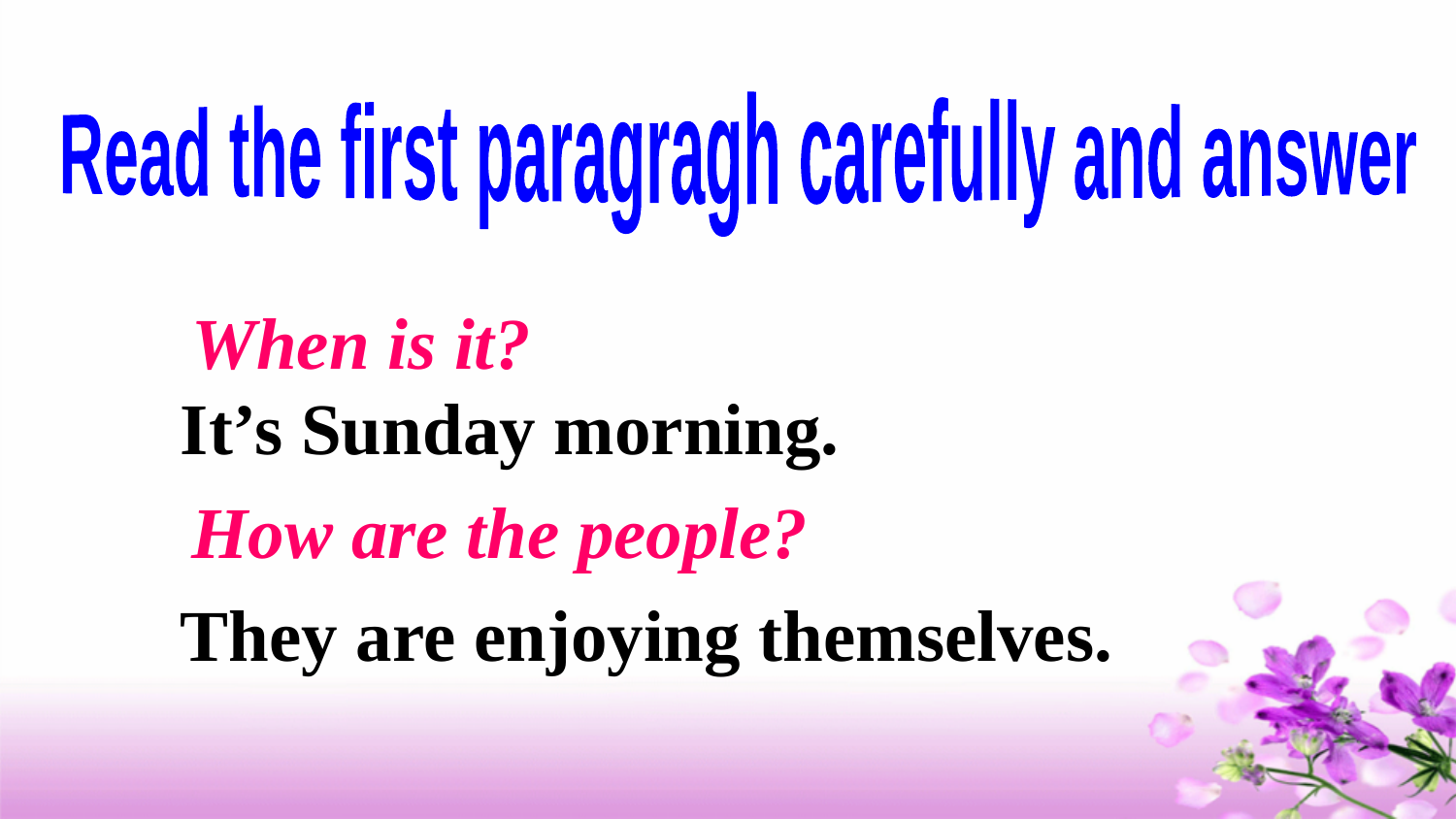

Read the first paragragh carefully and answer
When is it?
It’s Sunday morning.
How are the people?
They are enjoying themselves.